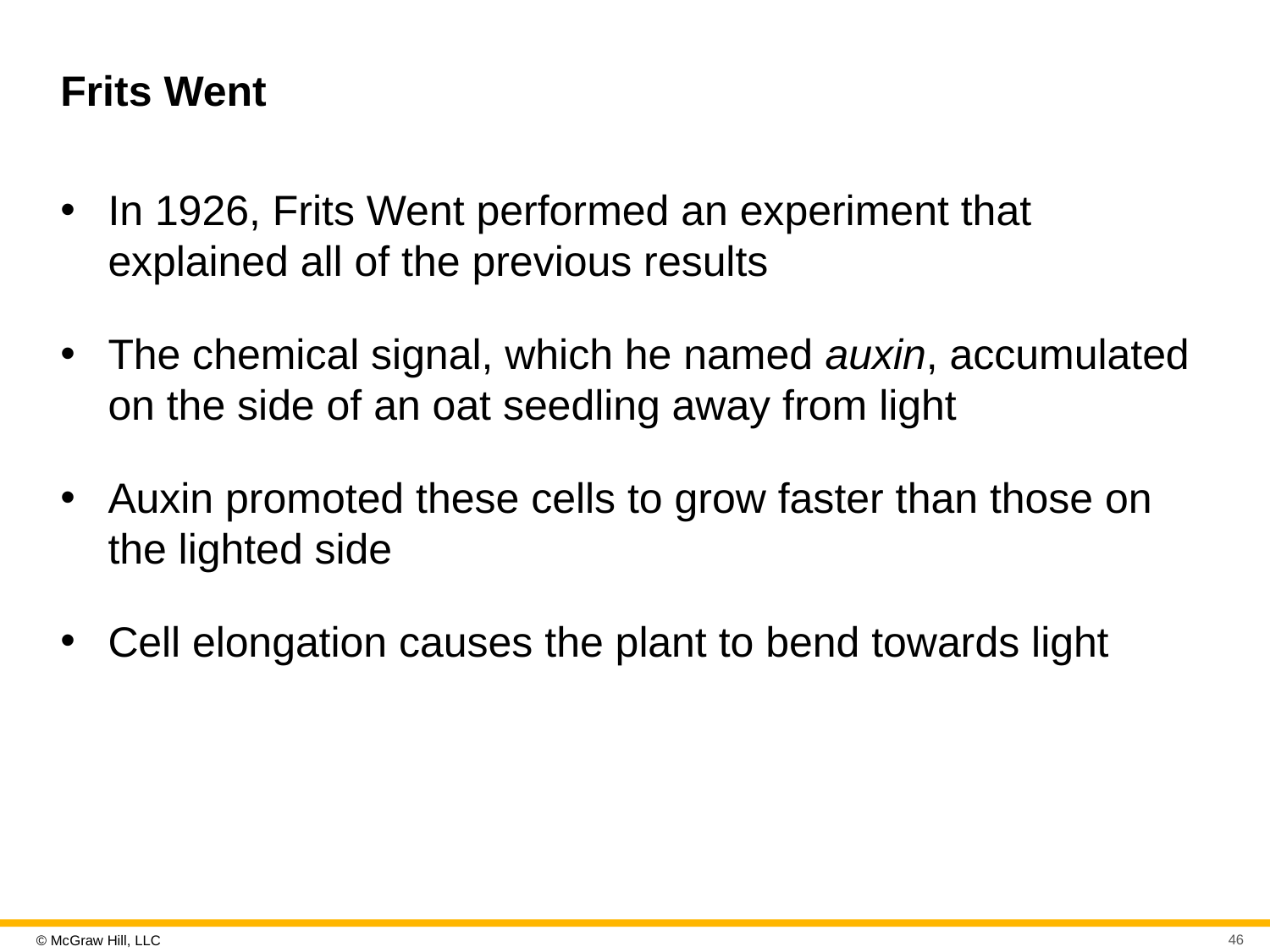

# Frits Went
In 1926, Frits Went performed an experiment that explained all of the previous results
The chemical signal, which he named auxin, accumulated on the side of an oat seedling away from light
Auxin promoted these cells to grow faster than those on the lighted side
Cell elongation causes the plant to bend towards light
46